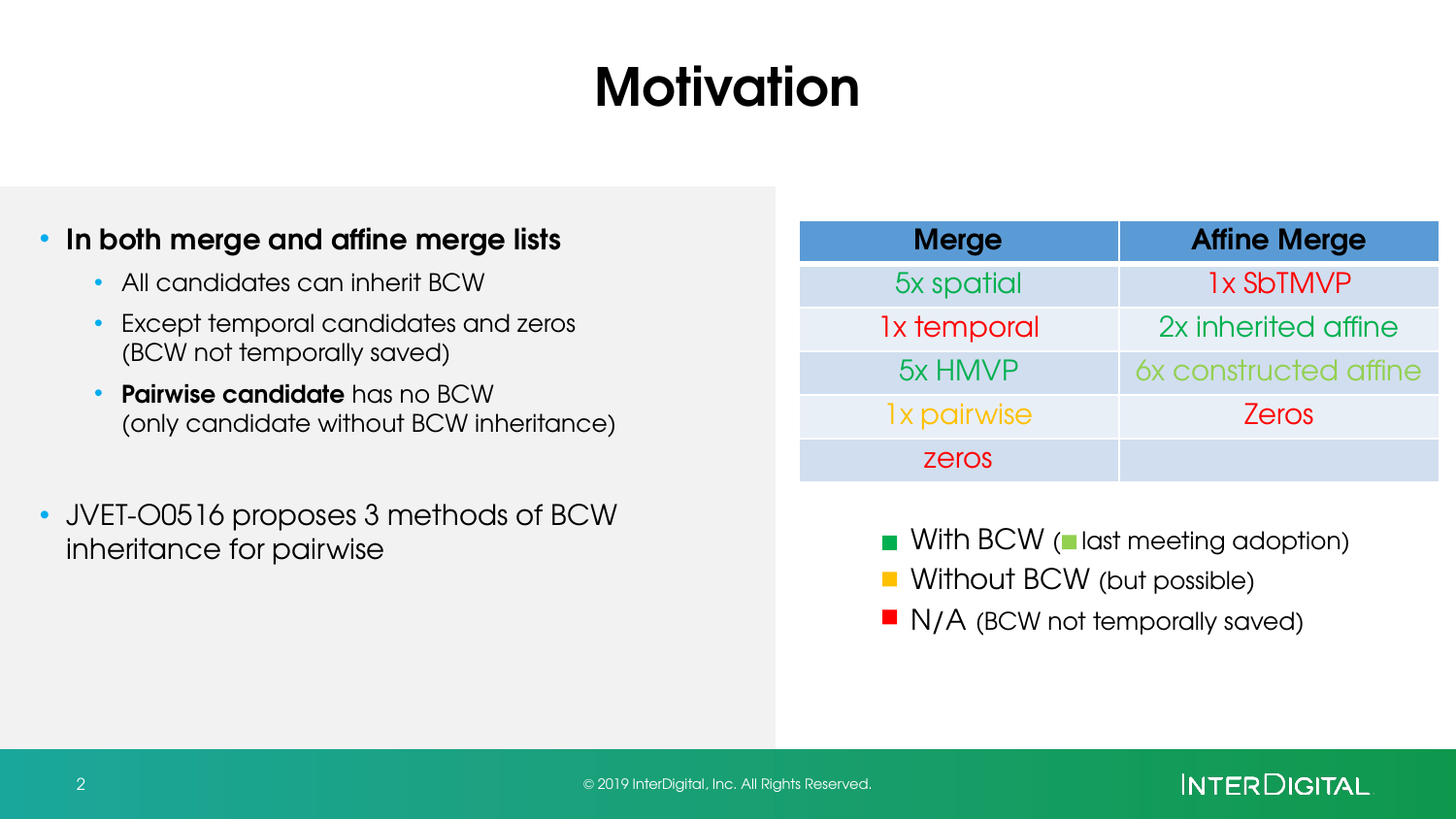

Motivation
In both merge and affine merge lists
All candidates can inherit BCW
Except temporal candidates and zeros
(BCW not temporally saved)
Pairwise candidate has no BCW
(only candidate without BCW inheritance)

JVET-O0516 proposes 3 methods of BCW inheritance for pairwise
| Merge | Affine Merge |
| --- | --- |
| 5x spatial | 1x SbTMVP |
| 1x temporal | 2x inherited affine |
| 5x HMVP | 6x constructed affine |
| 1x pairwise | Zeros |
| zeros |  |
With BCW (   last meeting adoption)
Without BCW (but possible)
N/A (BCW not temporally saved)

2
© 2019 InterDigital, Inc. All Rights Reserved.